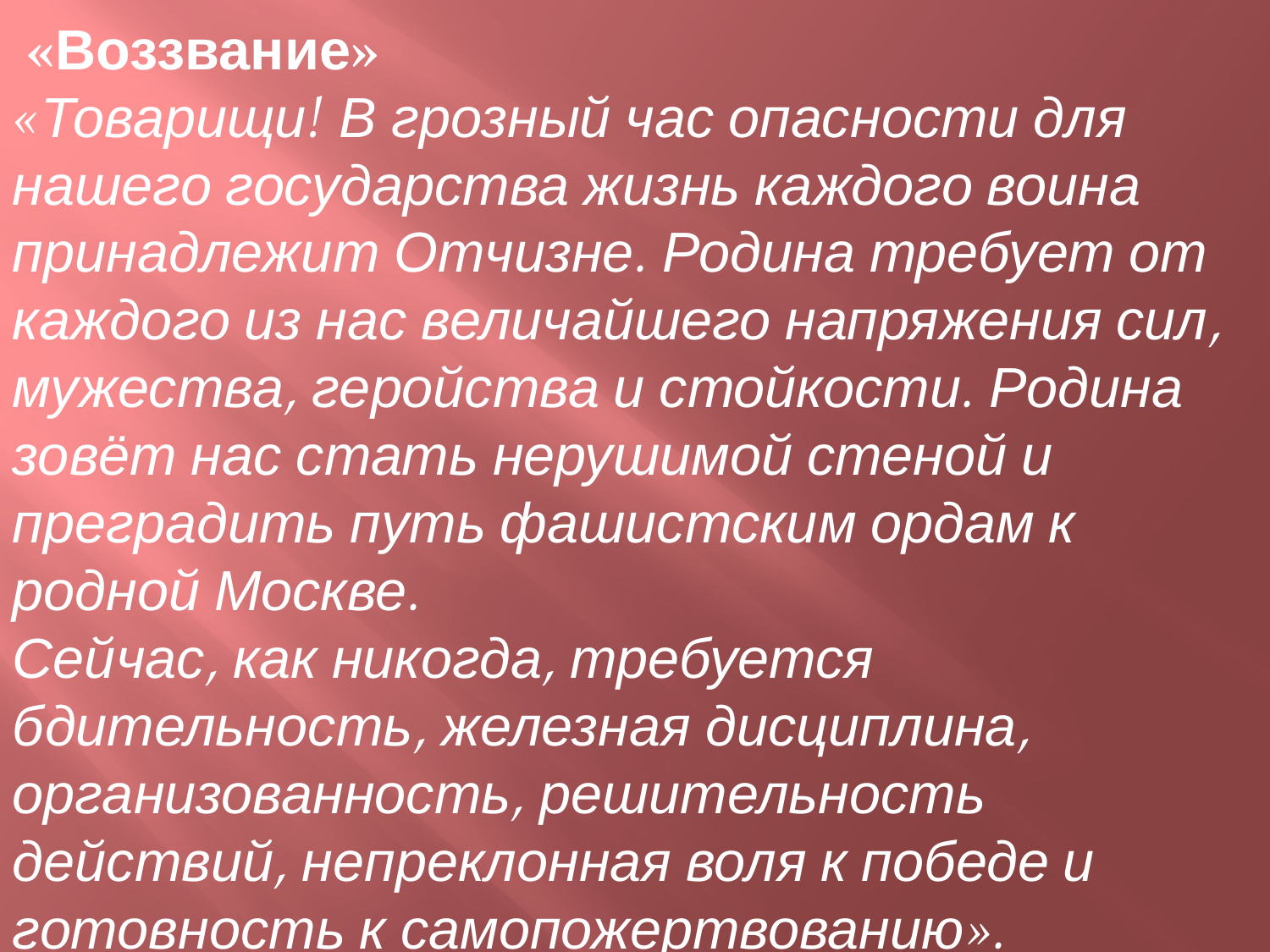

«Воззвание»
«Товарищи! В грозный час опасности для нашего государства жизнь каждого воина принадлежит Отчизне. Родина требует от каждого из нас величайшего напряжения сил, мужества, геройства и стойкости. Родина зовёт нас стать нерушимой стеной и преградить путь фашистским ордам к родной Москве.
Сейчас, как никогда, требуется бдительность, железная дисциплина, организованность, решительность действий, непреклонная воля к победе и готовность к самопожертвованию».